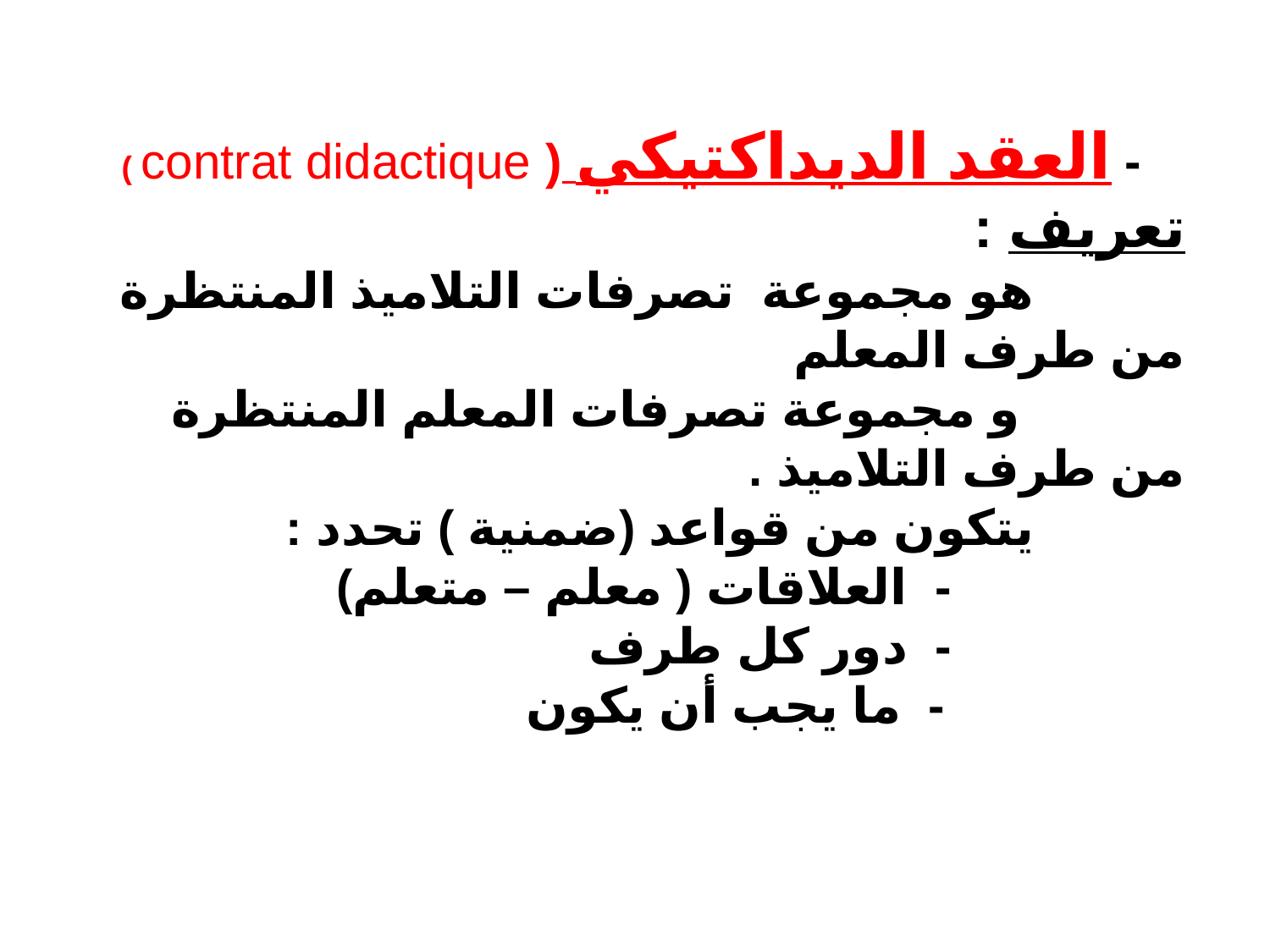

- العقد الديداكتيكي ( contrat didactique )
تعريف :
           هو مجموعة  تصرفات التلاميذ المنتظرة  من طرف المعلم
            و مجموعة تصرفات المعلم المنتظرة  من طرف التلاميذ .
           يتكون من قواعد (ضمنية ) تحدد :
                 -  العلاقات ( معلم – متعلم)
                 -  دور كل طرف
                           -  ما يجب أن يكون